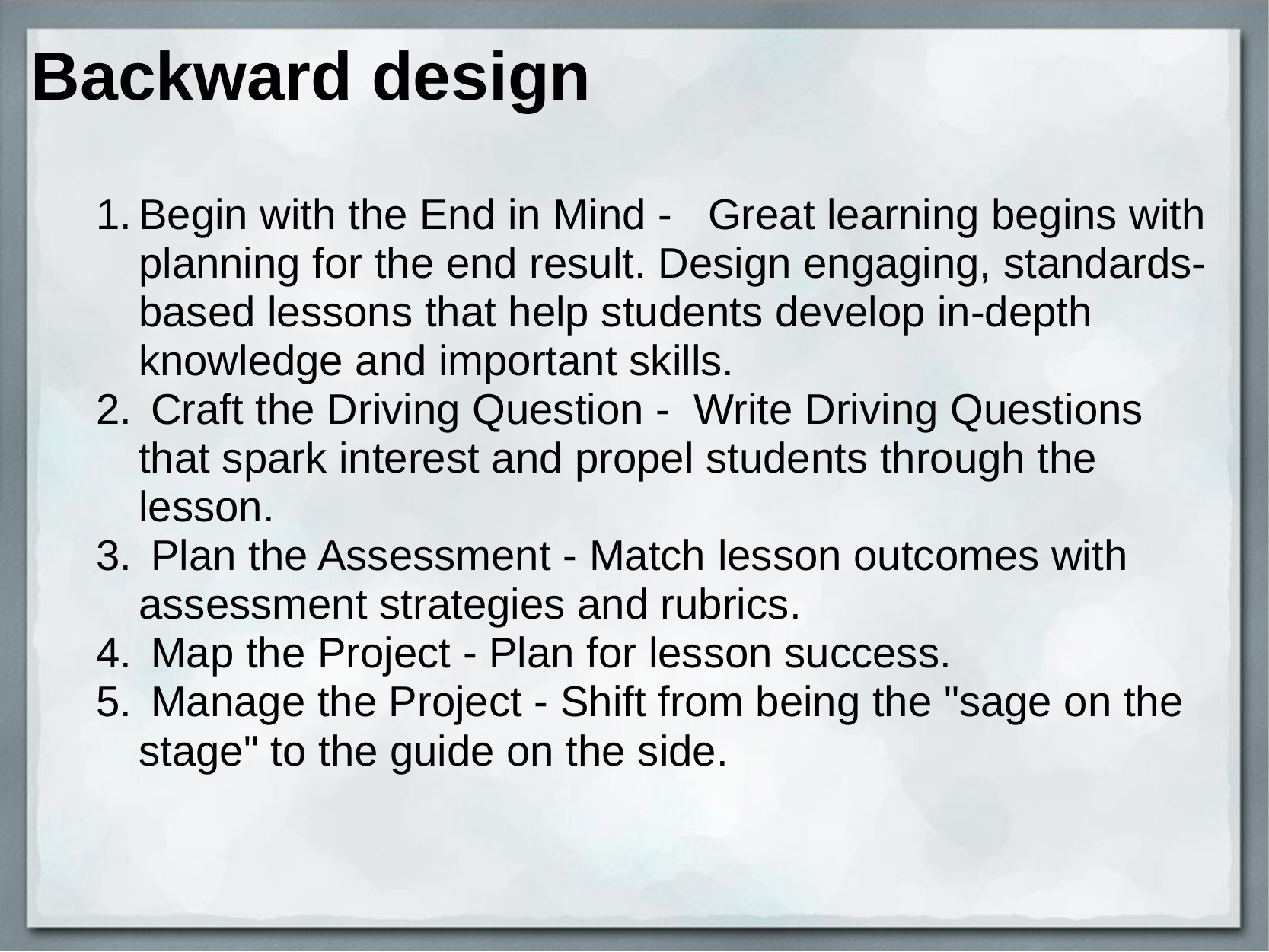

# Backward design
Begin with the End in Mind -   Great learning begins with planning for the end result. Design engaging, standards-based lessons that help students develop in-depth knowledge and important skills.
 Craft the Driving Question -  Write Driving Questions that spark interest and propel students through the lesson.
 Plan the Assessment - Match lesson outcomes with assessment strategies and rubrics.
 Map the Project - Plan for lesson success.
 Manage the Project - Shift from being the "sage on the stage" to the guide on the side.